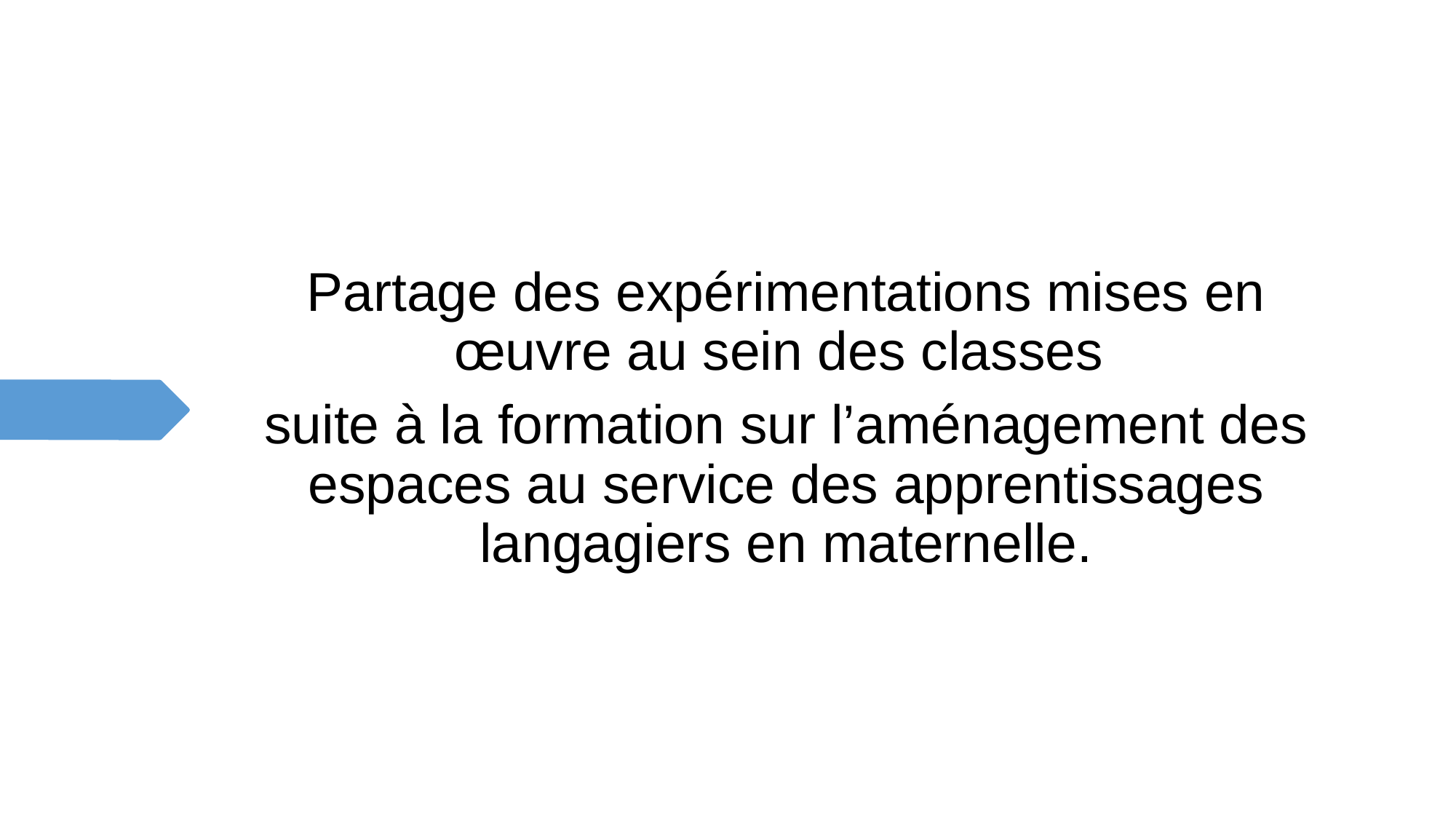

Partage des expérimentations mises en œuvre au sein des classes
suite à la formation sur l’aménagement des espaces au service des apprentissages langagiers en maternelle.